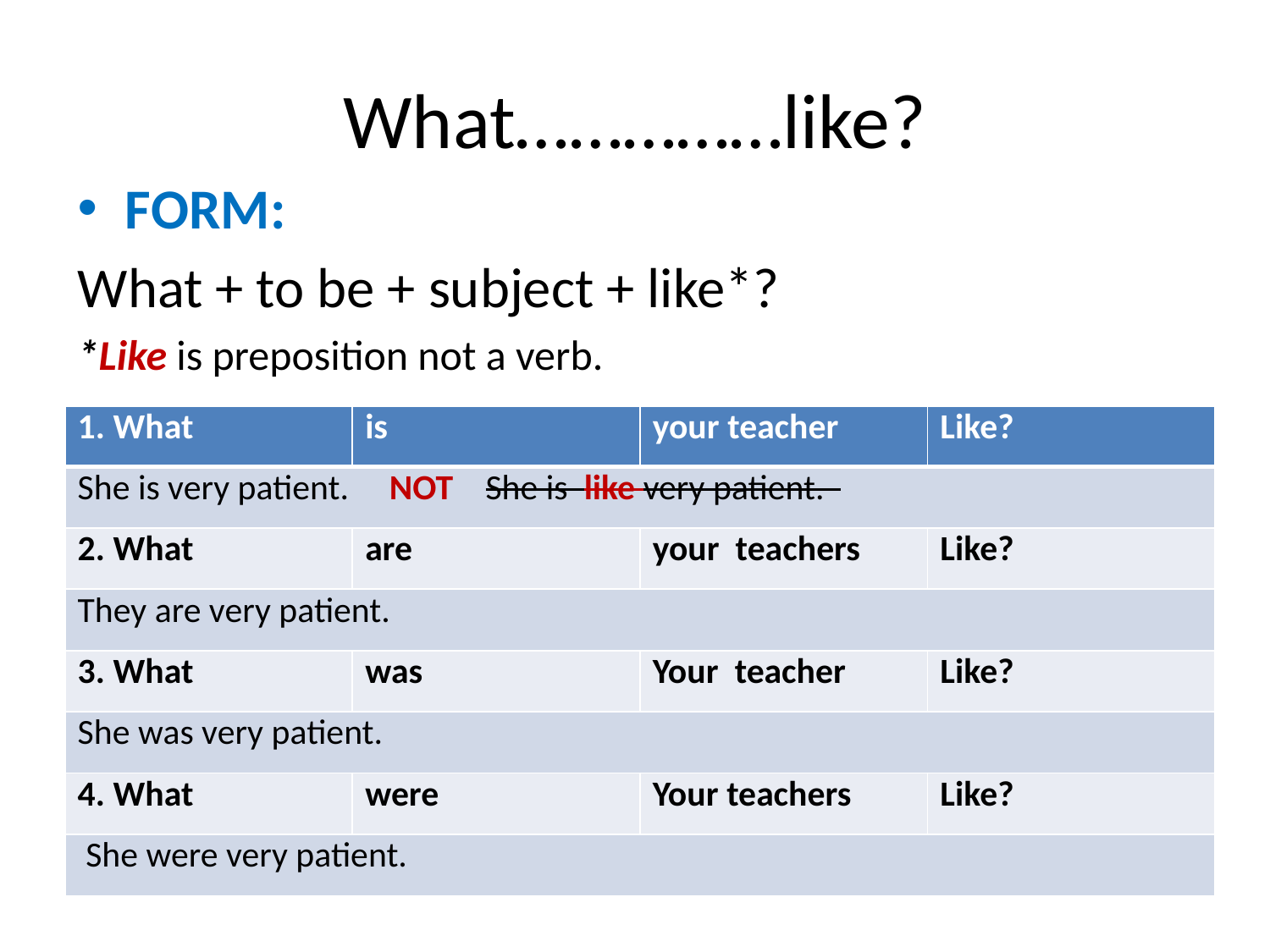

# What……………like?
FORM:
What + to be + subject + like*?
*Like is preposition not a verb.

| 1. What | is | your teacher | Like? |
| --- | --- | --- | --- |
| She is very patient. NOT She is like very patient. |  |  |  |
| 2. What | are | your teachers | Like? |
| They are very patient. |  |  |  |
| 3. What | was | Your teacher | Like? |
| She was very patient. |  |  |  |
| 4. What | were | Your teachers | Like? |
| She were very patient. |  |  |  |